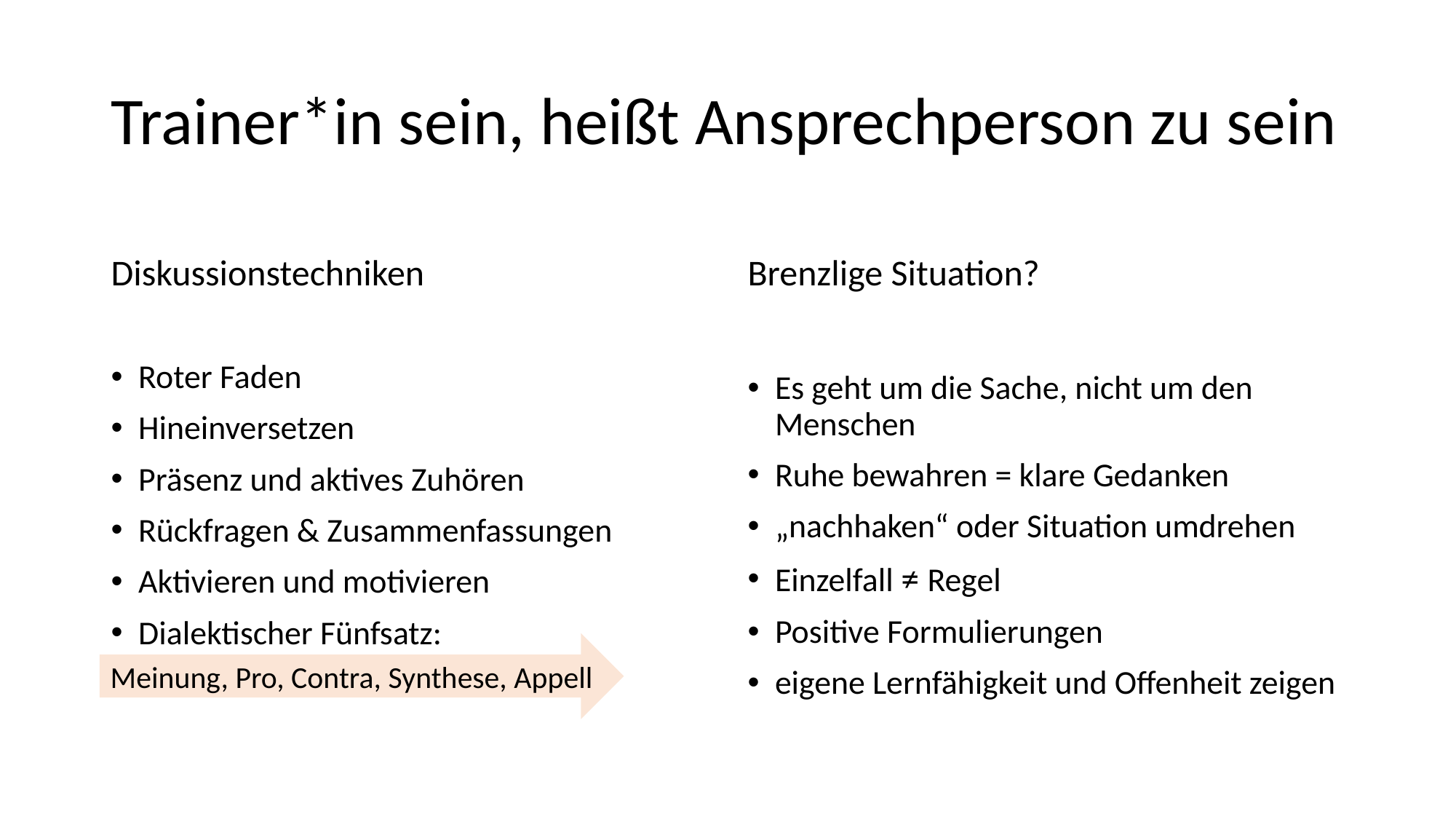

# Trainer*in sein, heißt Ansprechperson zu sein
Diskussionstechniken
Brenzlige Situation?

Roter Faden
Hineinversetzen
Präsenz und aktives Zuhören
Rückfragen & Zusammenfassungen
Aktivieren und motivieren
Dialektischer Fünfsatz:

Es geht um die Sache, nicht um den Menschen
Ruhe bewahren = klare Gedanken
„nachhaken“ oder Situation umdrehen
Einzelfall ≠ Regel
Positive Formulierungen
eigene Lernfähigkeit und Offenheit zeigen

Meinung, Pro, Contra, Synthese, Appell